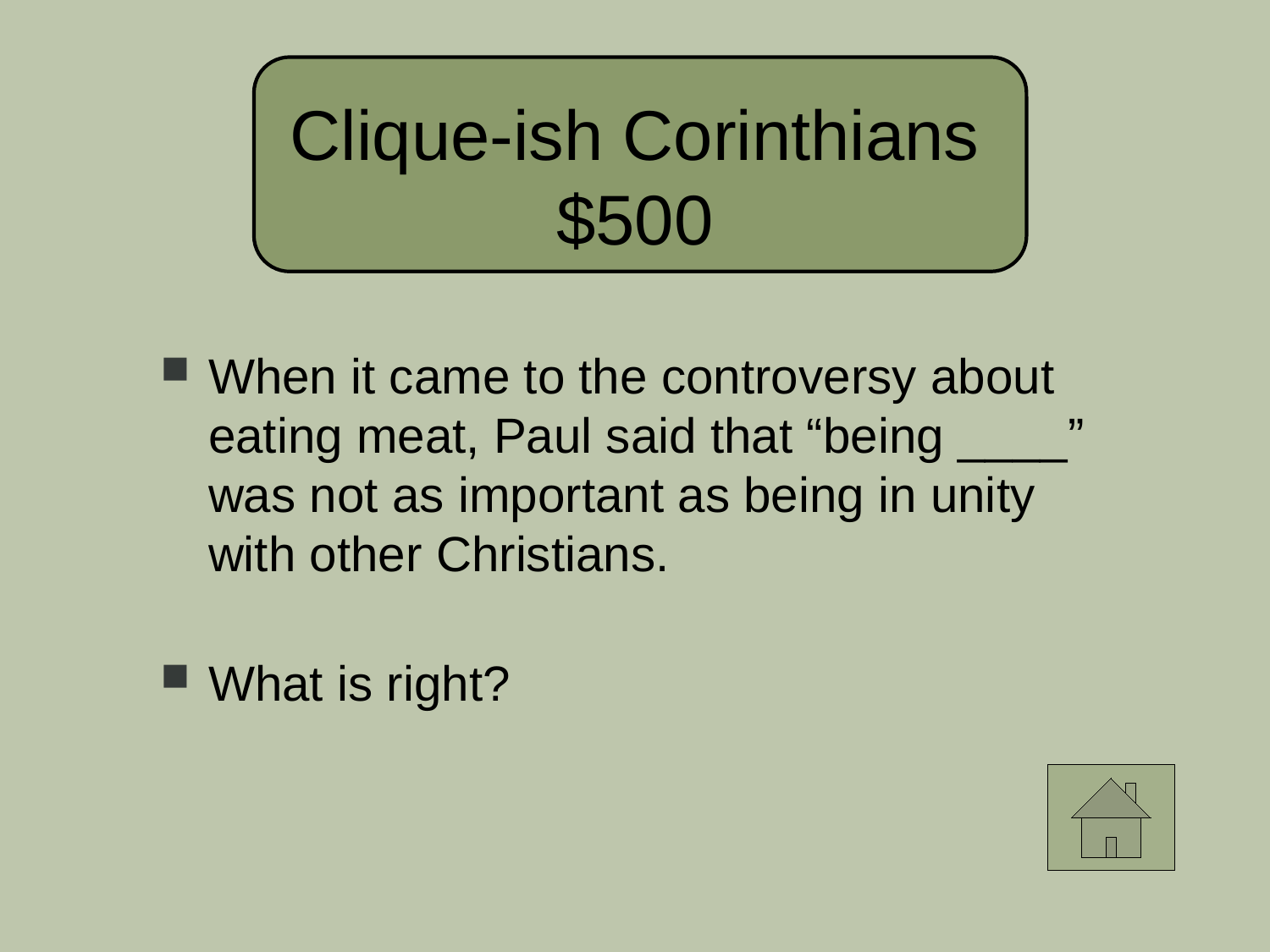

Clique-ish Corinthians
$500

When it came to the controversy about eating meat, Paul said that “being ____” was not as important as being in unity with other Christians.
What is right?